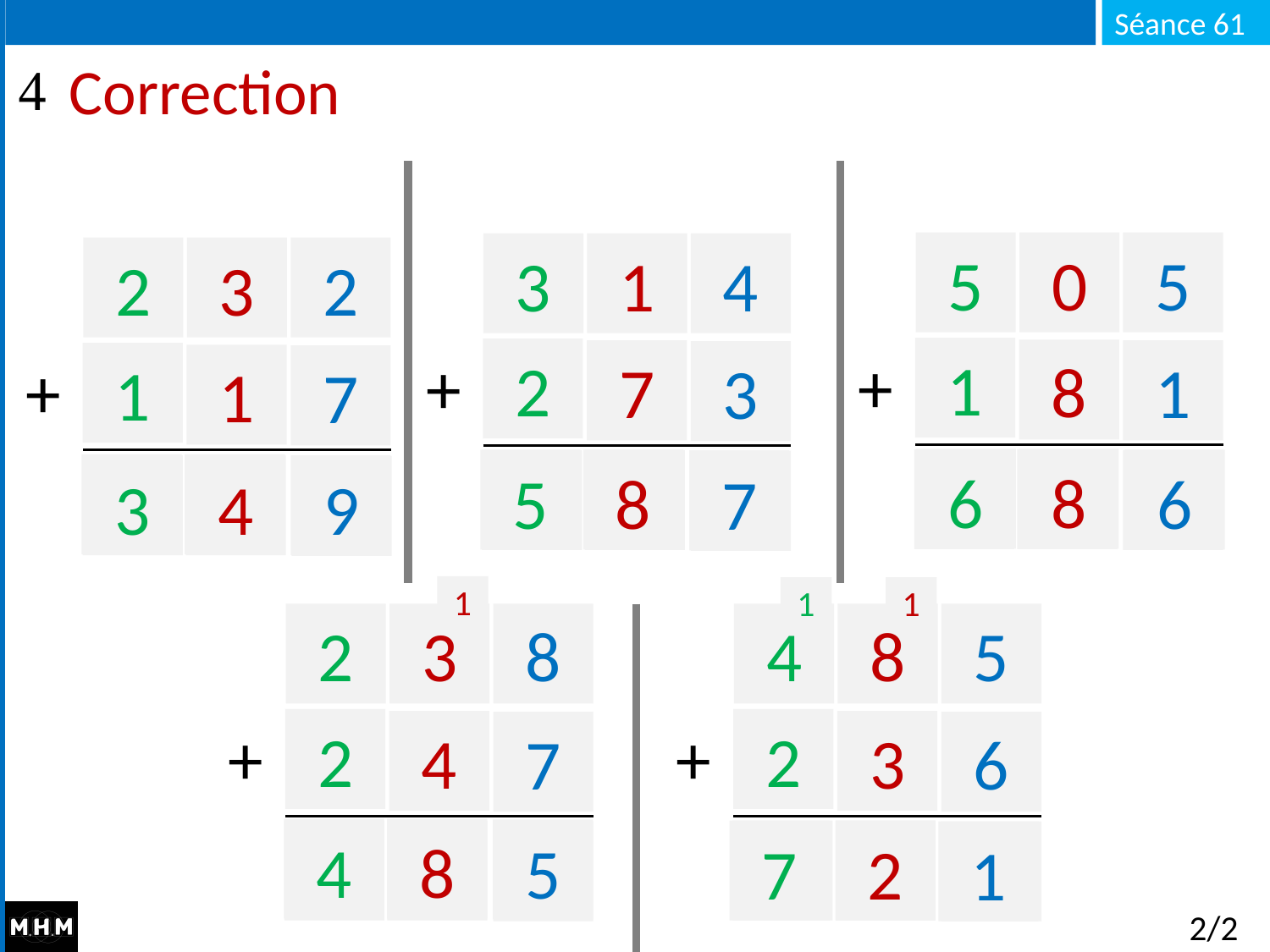

# Correction
5
0
5
3
1
4
2
3
2
+
+
+
1
2
8
1
7
3
1
1
7
6
8
...
...
5
8
6
...
...
...
7
...
...
...
...
3
4
9
1
1
1
2
3
8
4
8
5
+
+
2
2
4
3
7
6
4
8
5
...
...
7
...
2
...
...
1
...
2/2